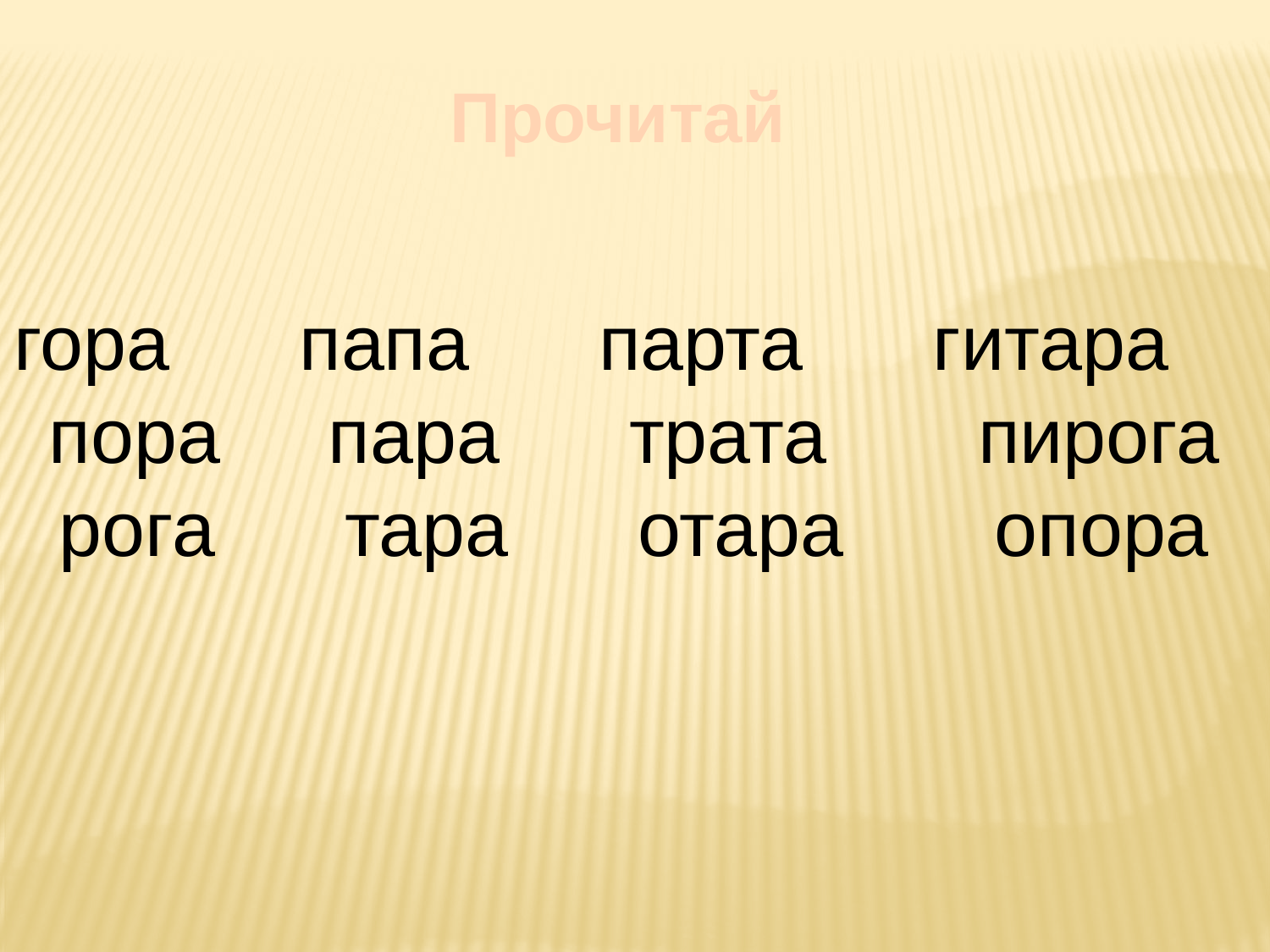

Прочитай
гора      папа      парта      гитара
пора     пара      трата       пирога
рога      тара      отара       опора